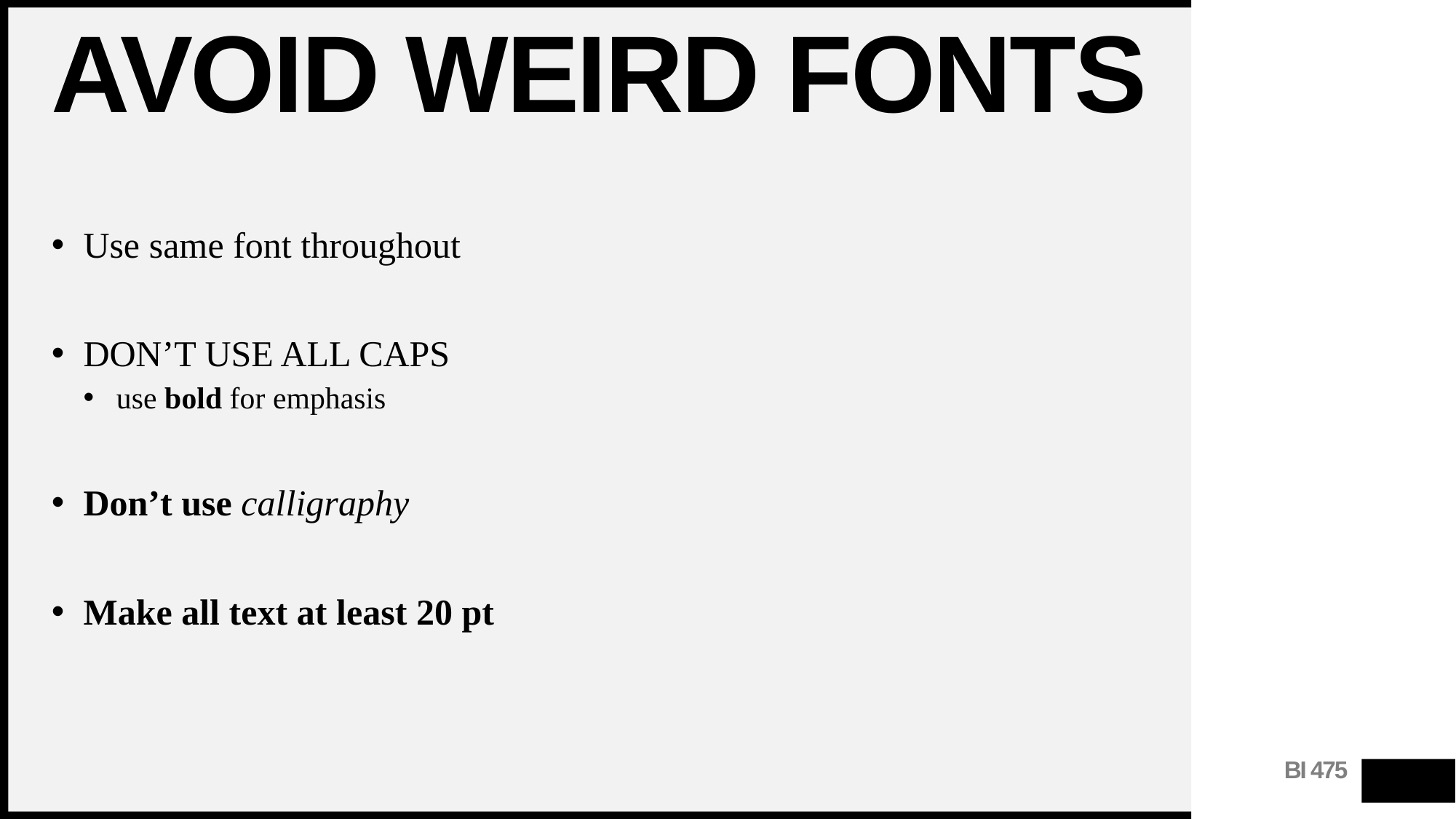

# Avoid weird fonts
Use same font throughout

DON’T USE ALL CAPS
use bold for emphasis

Don’t use calligraphy

Make all text at least 20 pt